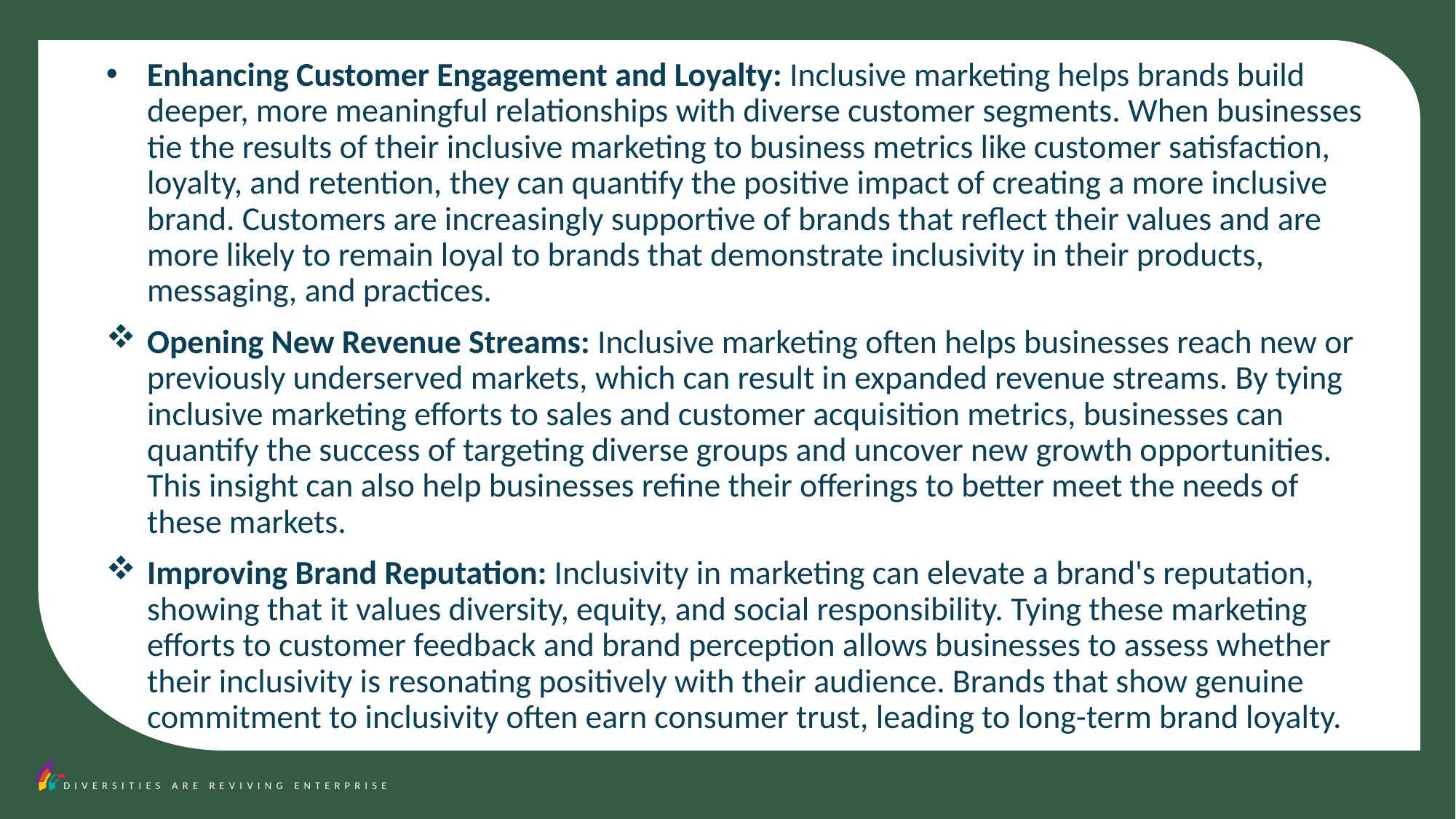

Enhancing Customer Engagement and Loyalty: Inclusive marketing helps brands build deeper, more meaningful relationships with diverse customer segments. When businesses tie the results of their inclusive marketing to business metrics like customer satisfaction, loyalty, and retention, they can quantify the positive impact of creating a more inclusive brand. Customers are increasingly supportive of brands that reflect their values and are more likely to remain loyal to brands that demonstrate inclusivity in their products, messaging, and practices.
Opening New Revenue Streams: Inclusive marketing often helps businesses reach new or previously underserved markets, which can result in expanded revenue streams. By tying inclusive marketing efforts to sales and customer acquisition metrics, businesses can quantify the success of targeting diverse groups and uncover new growth opportunities. This insight can also help businesses refine their offerings to better meet the needs of these markets.
Improving Brand Reputation: Inclusivity in marketing can elevate a brand's reputation, showing that it values diversity, equity, and social responsibility. Tying these marketing efforts to customer feedback and brand perception allows businesses to assess whether their inclusivity is resonating positively with their audience. Brands that show genuine commitment to inclusivity often earn consumer trust, leading to long-term brand loyalty.